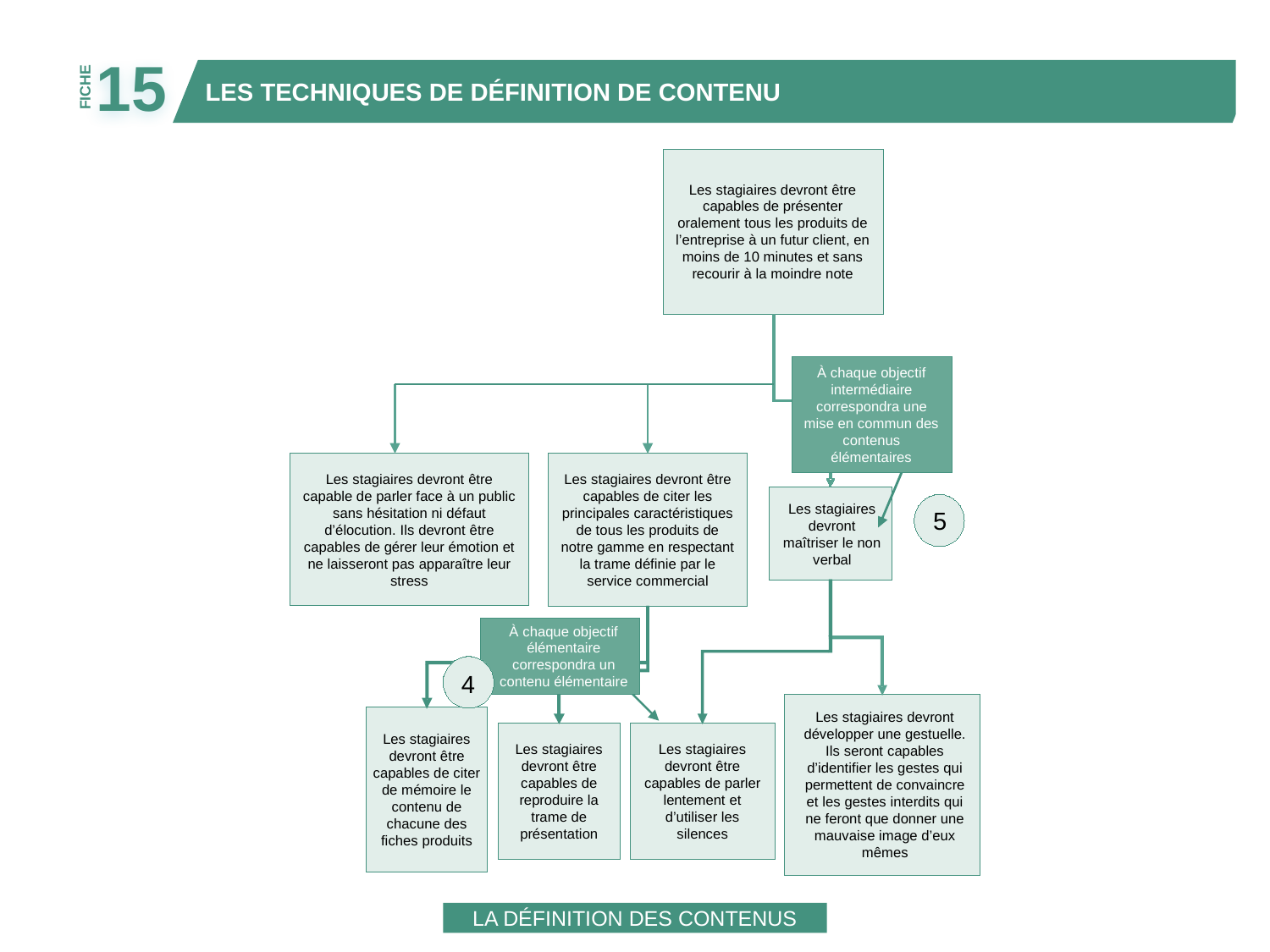

15

LES TECHNIQUES DE DÉFINITION DE CONTENU
FICHE

Les stagiaires devront être
capables de présenter
oralement tous les produits de
l’entreprise à un futur client, en
moins de 10 minutes et sans
recourir à la moindre note

À chaque objectif
intermédiaire
correspondra une
mise en commun des
contenus
élémentaires

Les stagiaires devront être
capable de parler face à un public
sans hésitation ni défaut
d’élocution. Ils devront être
capables de gérer leur émotion et
ne laisseront pas apparaître leur
stress
Les stagiaires devront être
capables de citer les
principales caractéristiques
de tous les produits de
notre gamme en respectant
la trame définie par le
service commercial

Les stagiaires
devront
maîtriser le non verbal
5

À chaque objectif
élémentaire
correspondra un
contenu élémentaire

4

Les stagiaires devront
développer une gestuelle.
Ils seront capables
d’identifier les gestes qui
permettent de convaincre
et les gestes interdits qui
ne feront que donner une
mauvaise image d’eux mêmes

Les stagiaires
devront être
capables de citer
de mémoire le
contenu de
chacune des
fiches produits
Les stagiaires
devront être
capables de
reproduire la
trame de
présentation
Les stagiaires
devront être
capables de parler
lentement et
d’utiliser les
silences
LA DÉFINITION DES CONTENUS